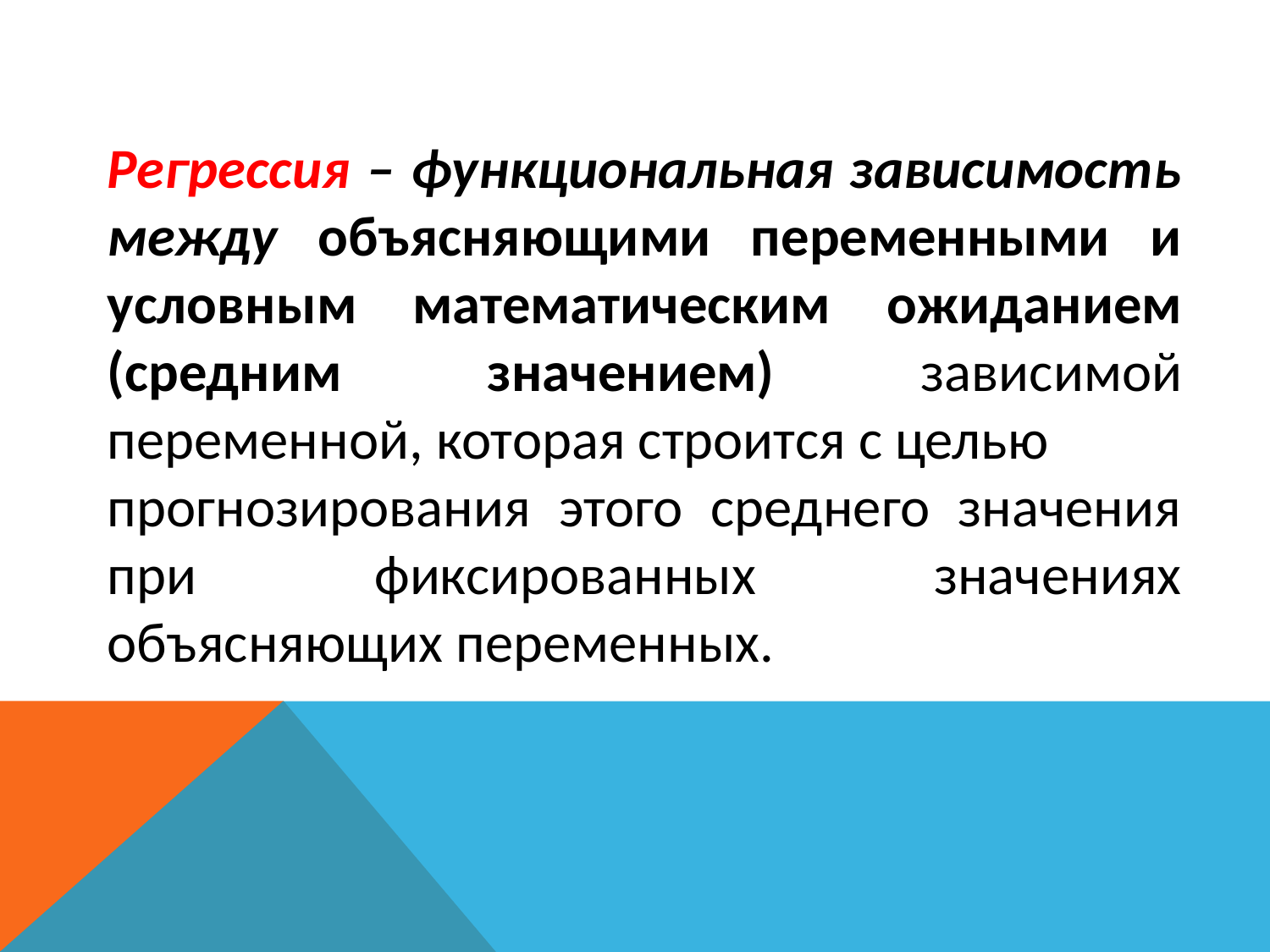

Регрессия – функциональная зависимость между объясняющими переменными и условным математическим ожиданием (средним значением) зависимой переменной, которая строится с целью
прогнозирования этого среднего значения при фиксированных значениях объясняющих переменных.